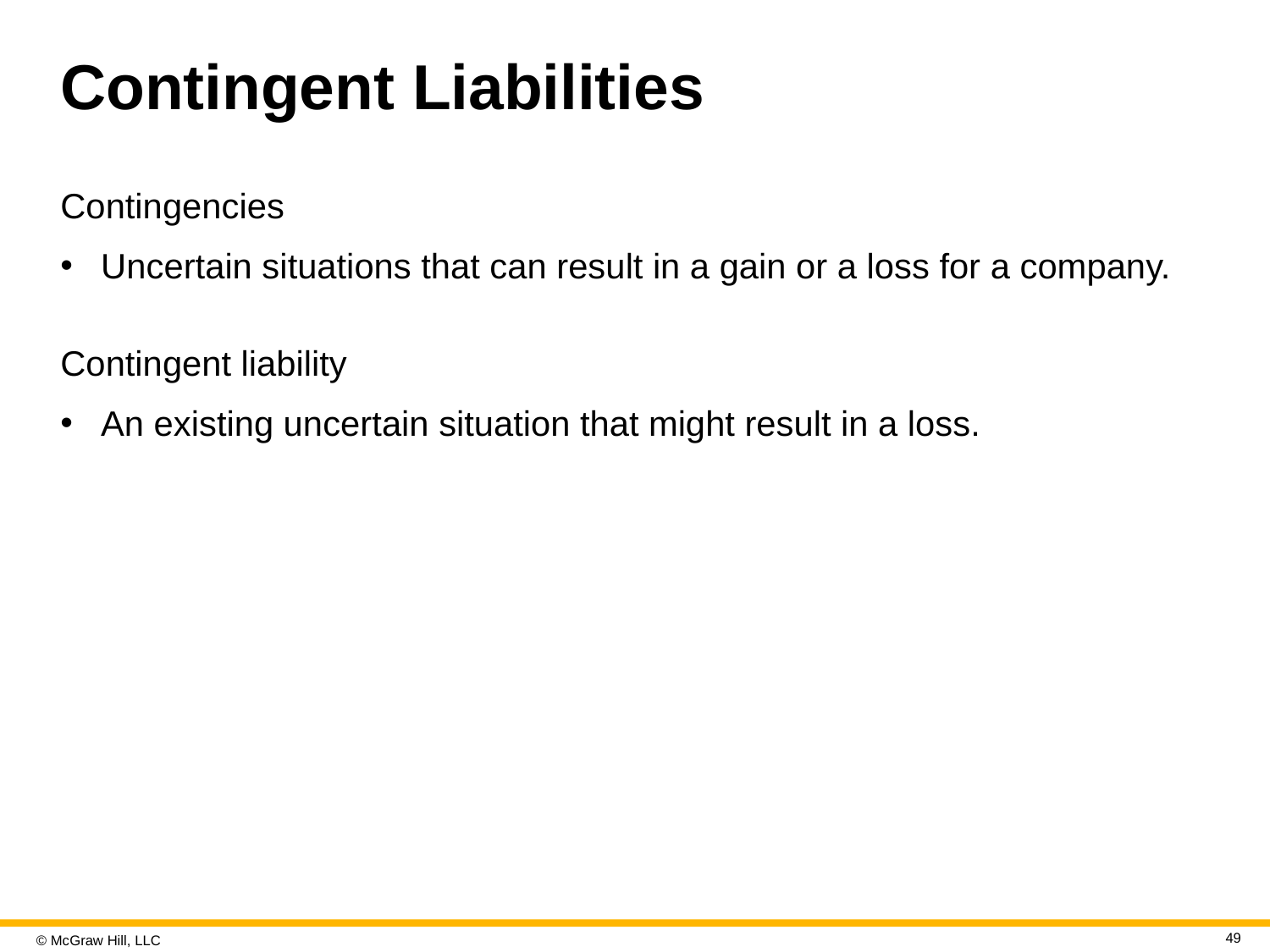

# Contingent Liabilities
Contingencies
Uncertain situations that can result in a gain or a loss for a company.
Contingent liability
An existing uncertain situation that might result in a loss.
49